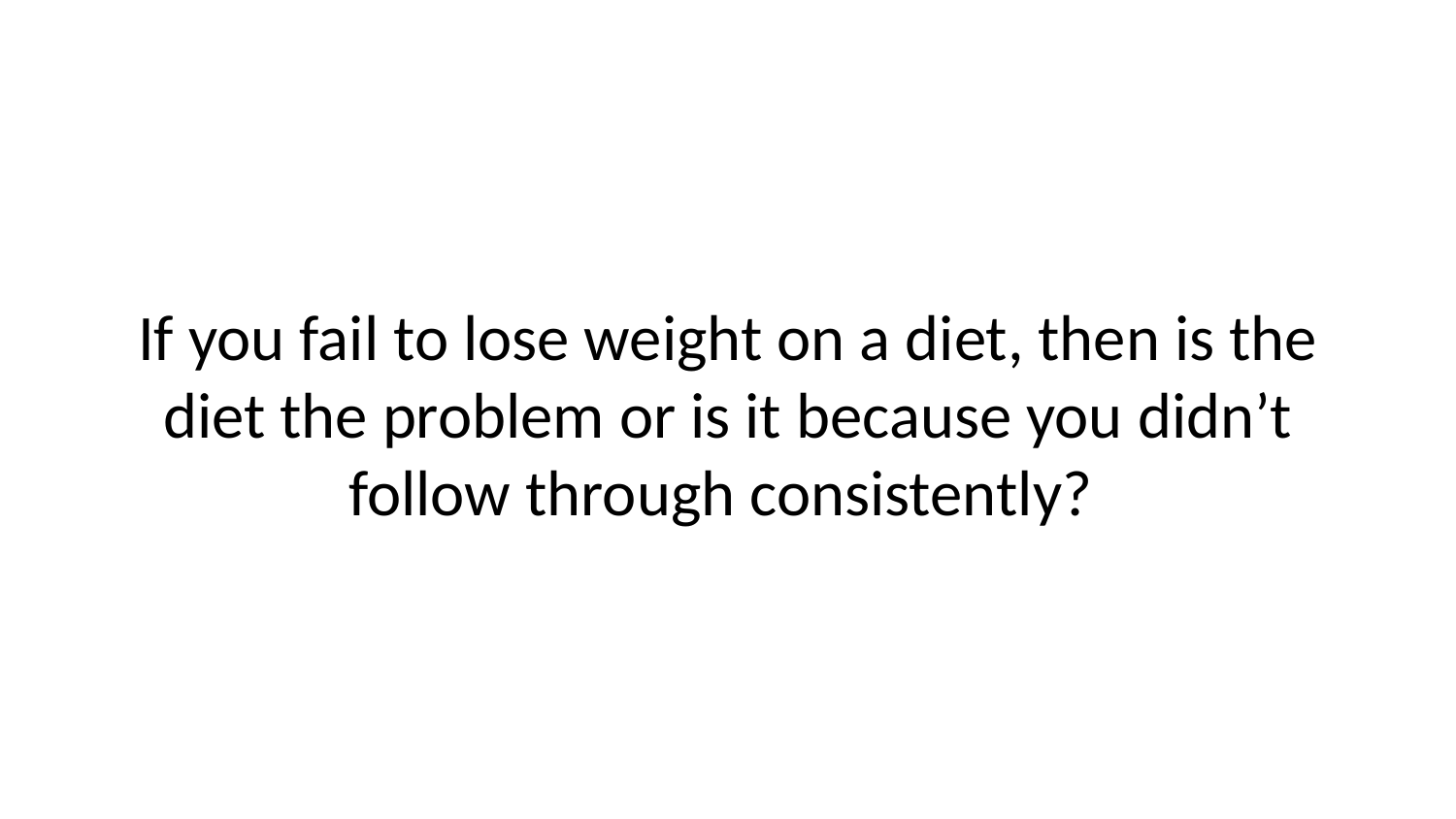

If you fail to lose weight on a diet, then is the diet the problem or is it because you didn’t follow through consistently?